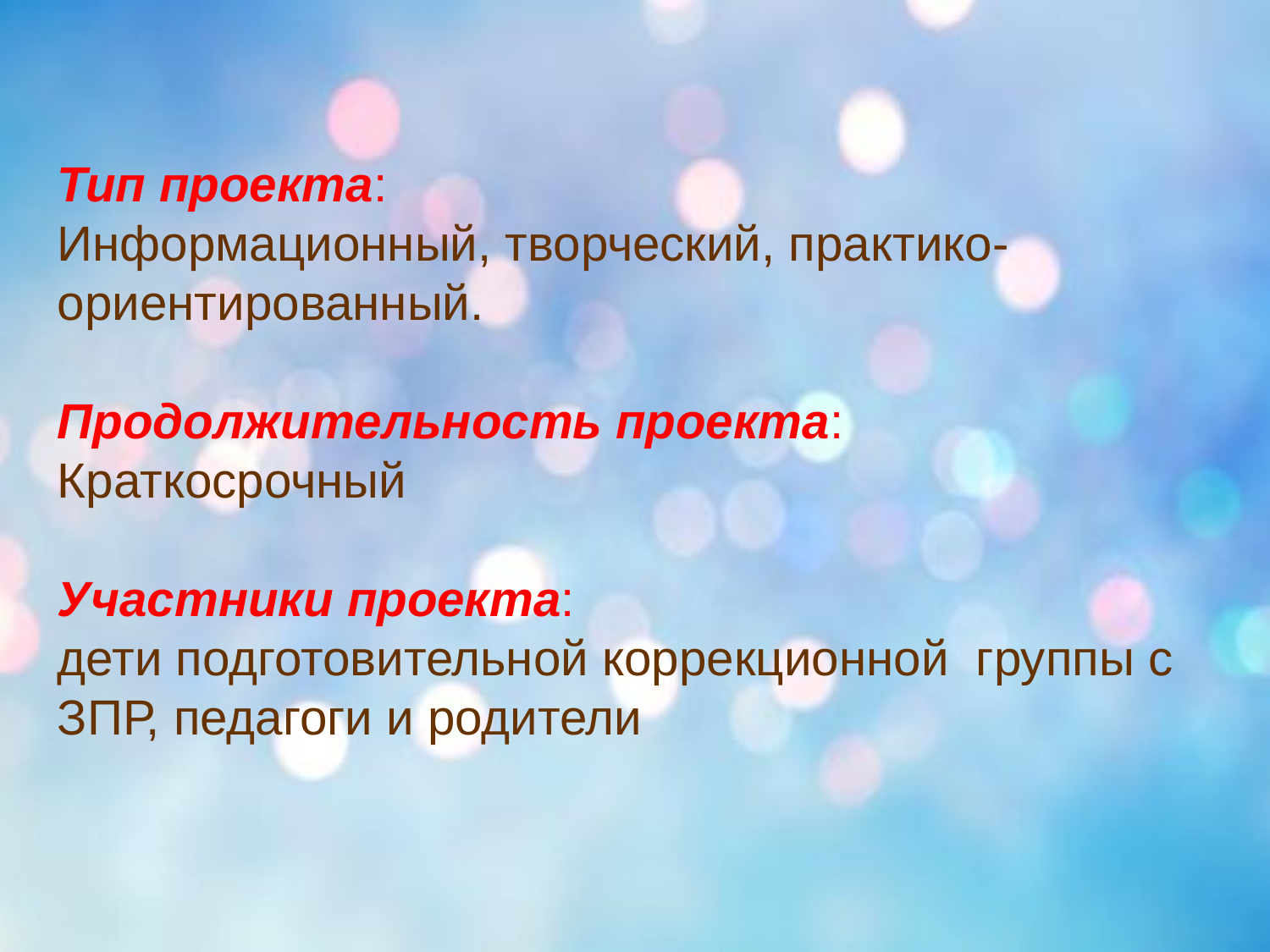

Тип проекта:
Информационный, творческий, практико-ориентированный.

Продолжительность проекта:
Краткосрочный

Участники проекта:
дети подготовительной коррекционной  группы с ЗПР, педагоги и родители